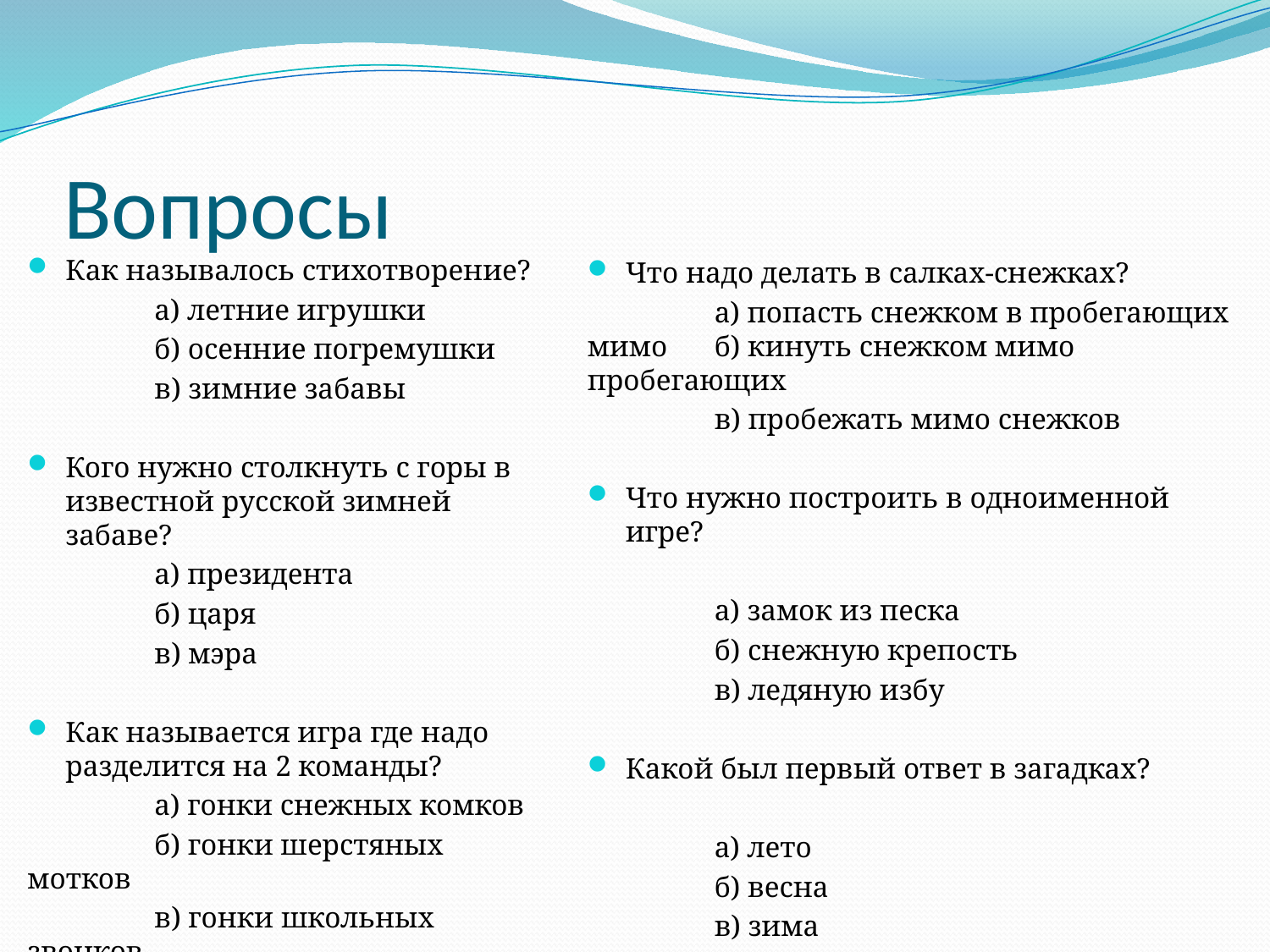

# Вопросы
Как называлось стихотворение?
	а) летние игрушки
	б) осенние погремушки
	в) зимние забавы

Кого нужно столкнуть с горы в известной русской зимней забаве?
	а) президента
	б) царя
	в) мэра

Как называется игра где надо разделится на 2 команды?
	а) гонки снежных комков
	б) гонки шерстяных мотков
	в) гонки школьных звонков
Что надо делать в салках-снежках?
	а) попасть снежком в пробегающих мимо 	б) кинуть снежком мимо пробегающих
	в) пробежать мимо снежков

Что нужно построить в одноименной игре?

	а) замок из песка
	б) снежную крепость
	в) ледяную избу

Какой был первый ответ в загадках?

	а) лето
	б) весна
	в) зима